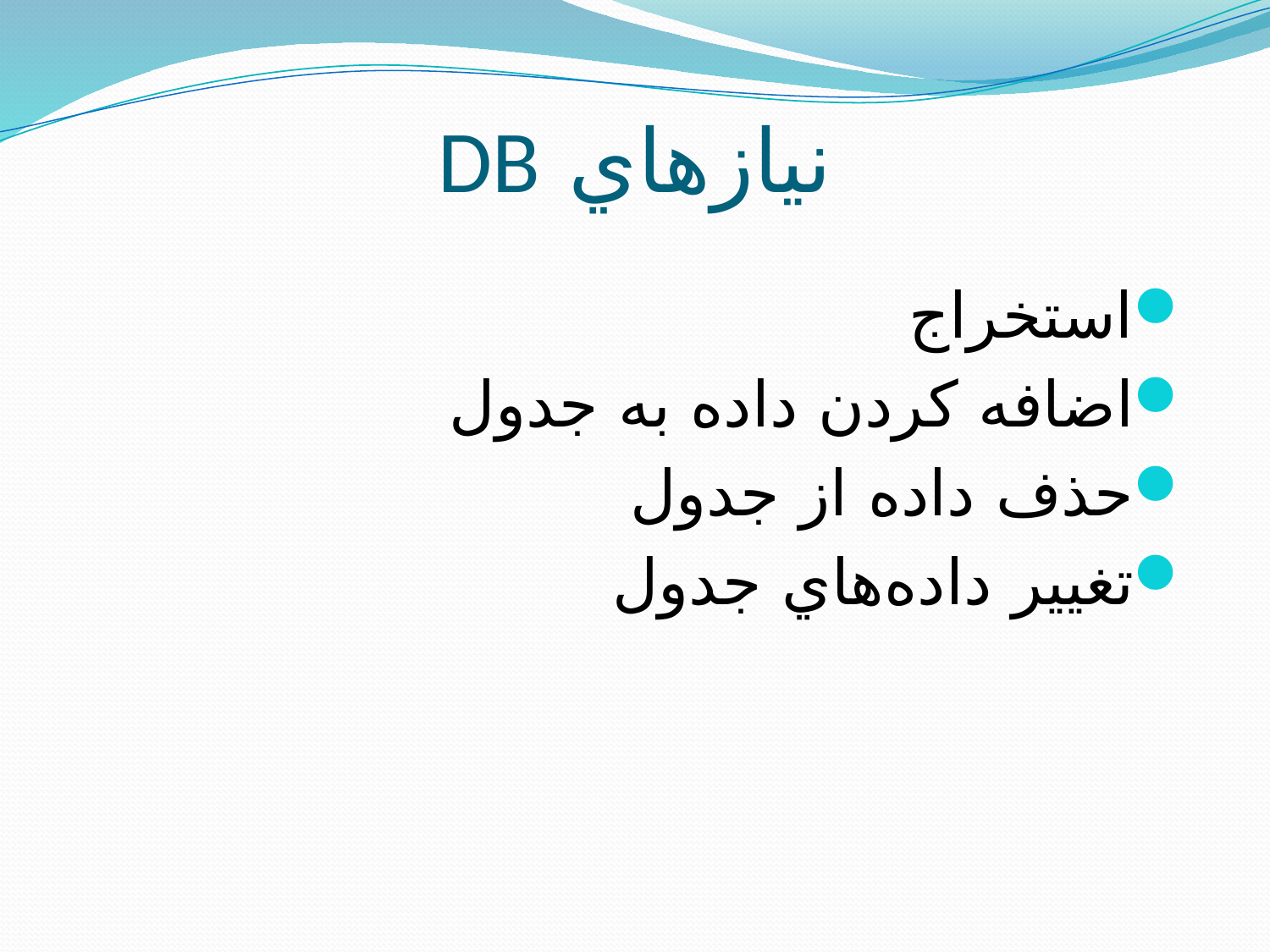

# نيازهاي DB
استخراج
اضافه کردن داده به جدول
حذف داده از جدول
تغيير داده‌هاي جدول